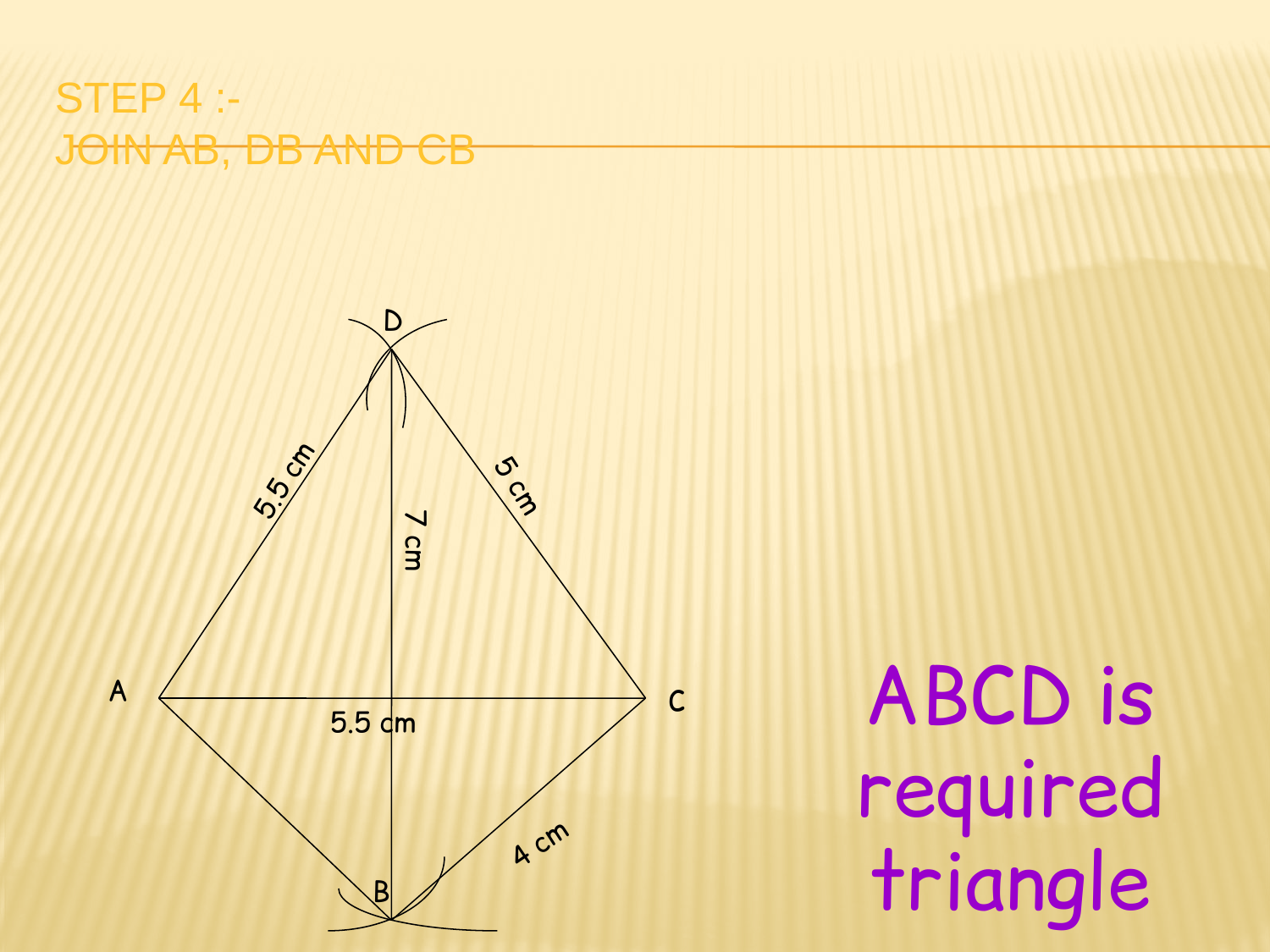

# Step 4 :- Join AB, DB and CB
D

5.5 cm
5 cm
7 cm
A
C

5.5 cm

ABCD is required triangle
4 cm

B